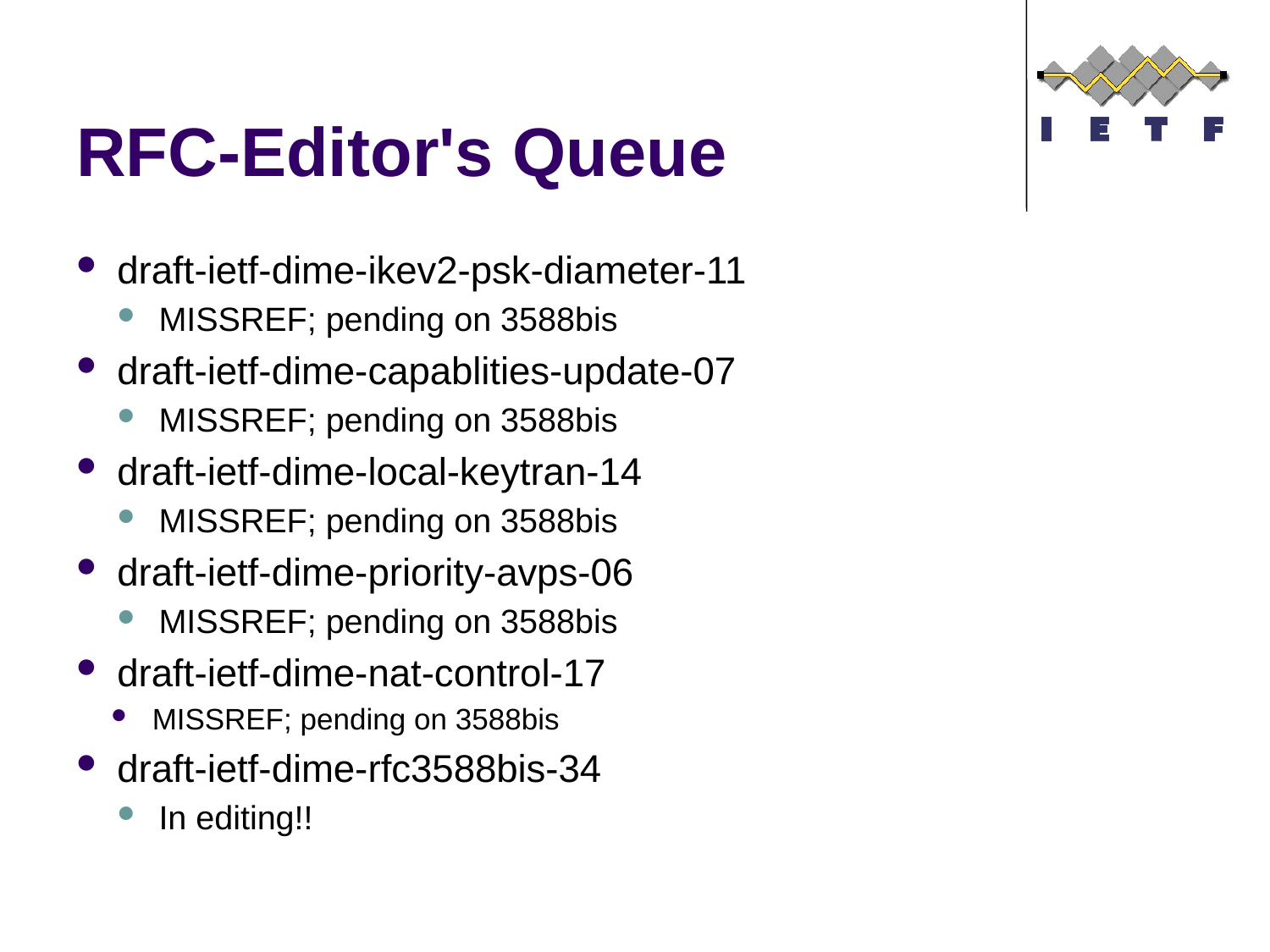

# RFC-Editor's Queue
draft-ietf-dime-ikev2-psk-diameter-11
MISSREF; pending on 3588bis
draft-ietf-dime-capablities-update-07
MISSREF; pending on 3588bis
draft-ietf-dime-local-keytran-14
MISSREF; pending on 3588bis
draft-ietf-dime-priority-avps-06
MISSREF; pending on 3588bis
draft-ietf-dime-nat-control-17
MISSREF; pending on 3588bis
draft-ietf-dime-rfc3588bis-34
In editing!!